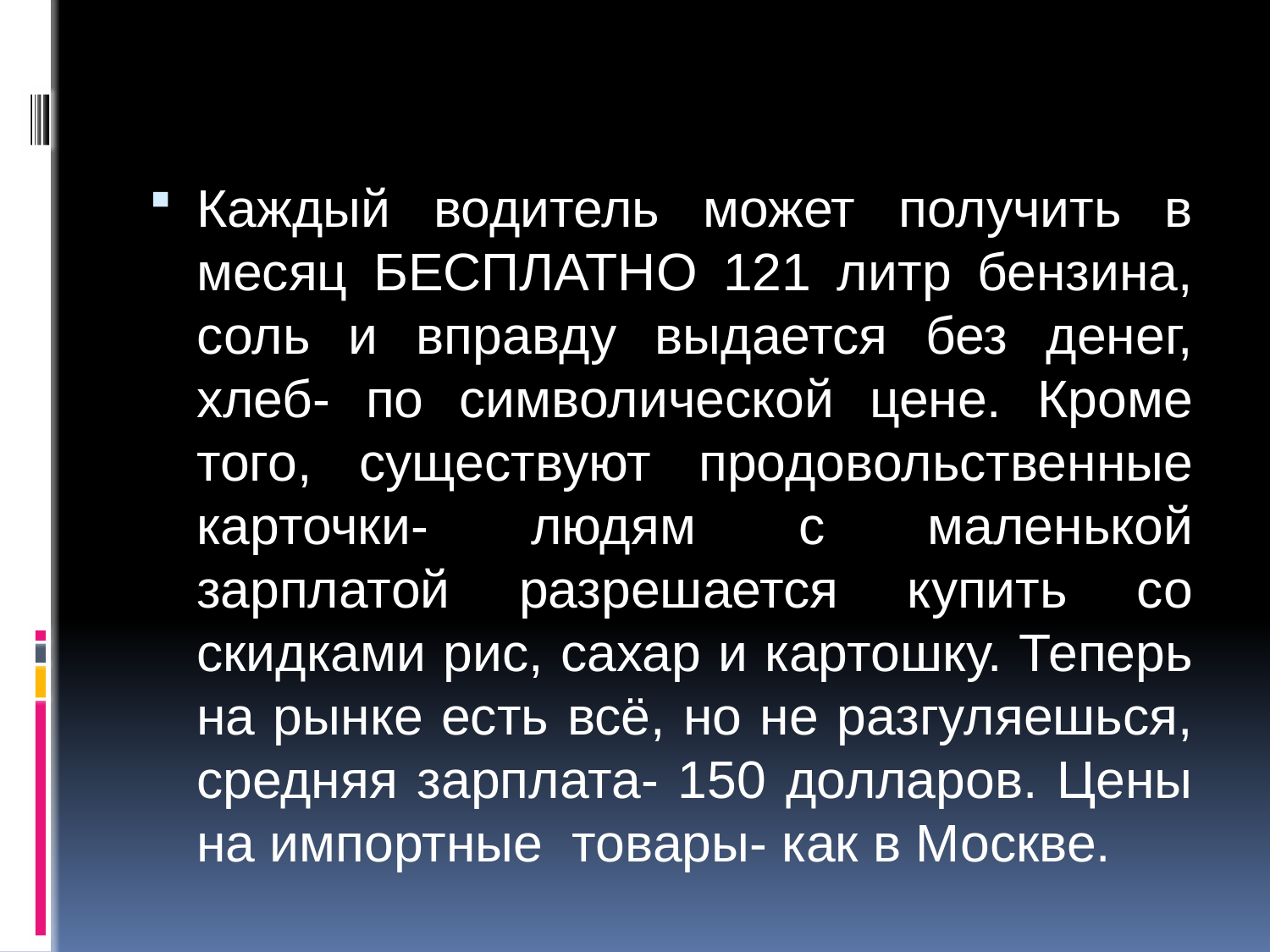

#
Каждый водитель может получить в месяц БЕСПЛАТНО 121 литр бензина, соль и вправду выдается без денег, хлеб- по символической цене. Кроме того, существуют продовольственные карточки- людям с маленькой зарплатой разрешается купить со скидками рис, сахар и картошку. Теперь на рынке есть всё, но не разгуляешься, средняя зарплата- 150 долларов. Цены на импортные  товары- как в Москве.